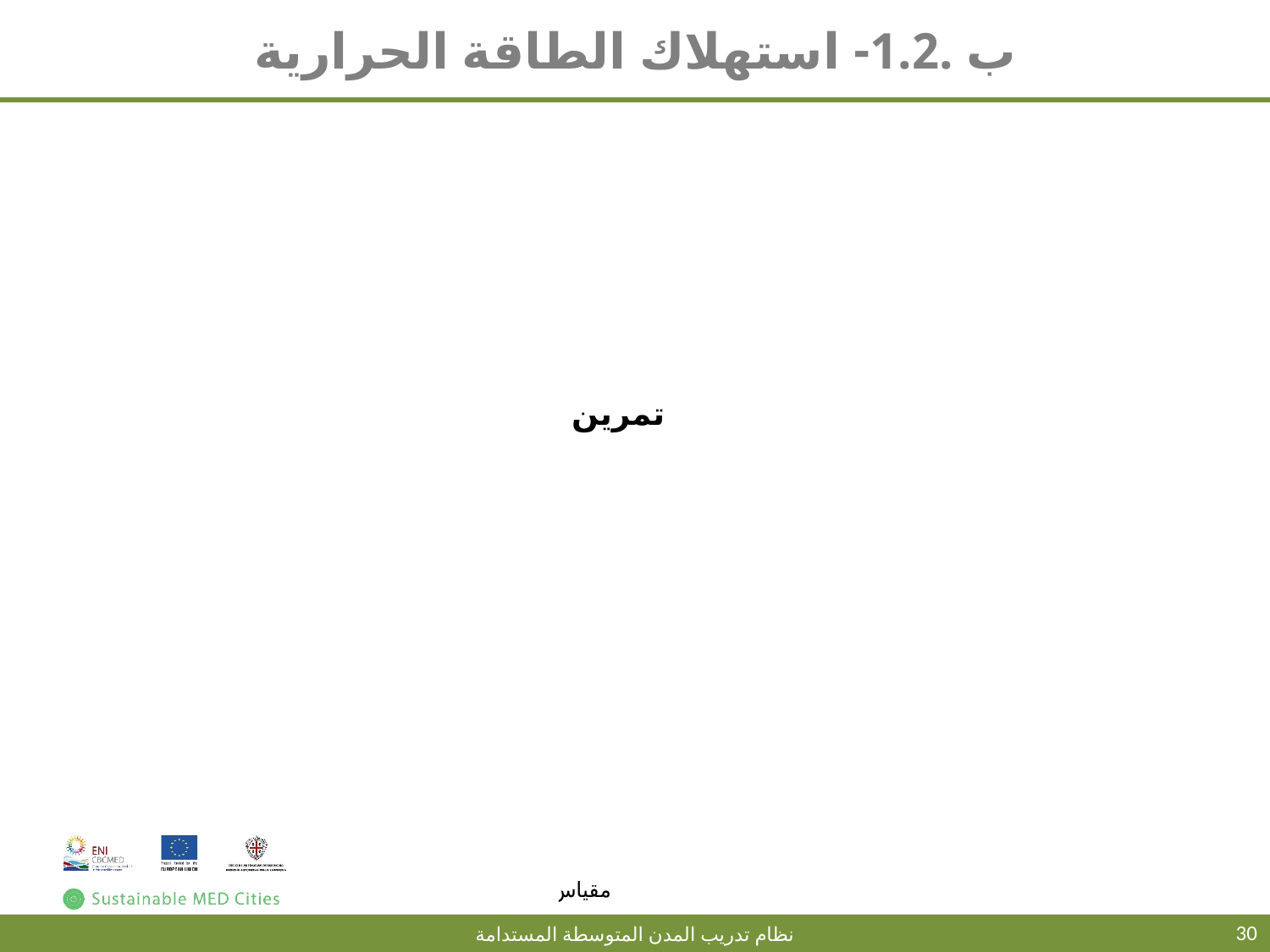

# ب .1.2- استهلاك الطاقة الحرارية

تمرين

30